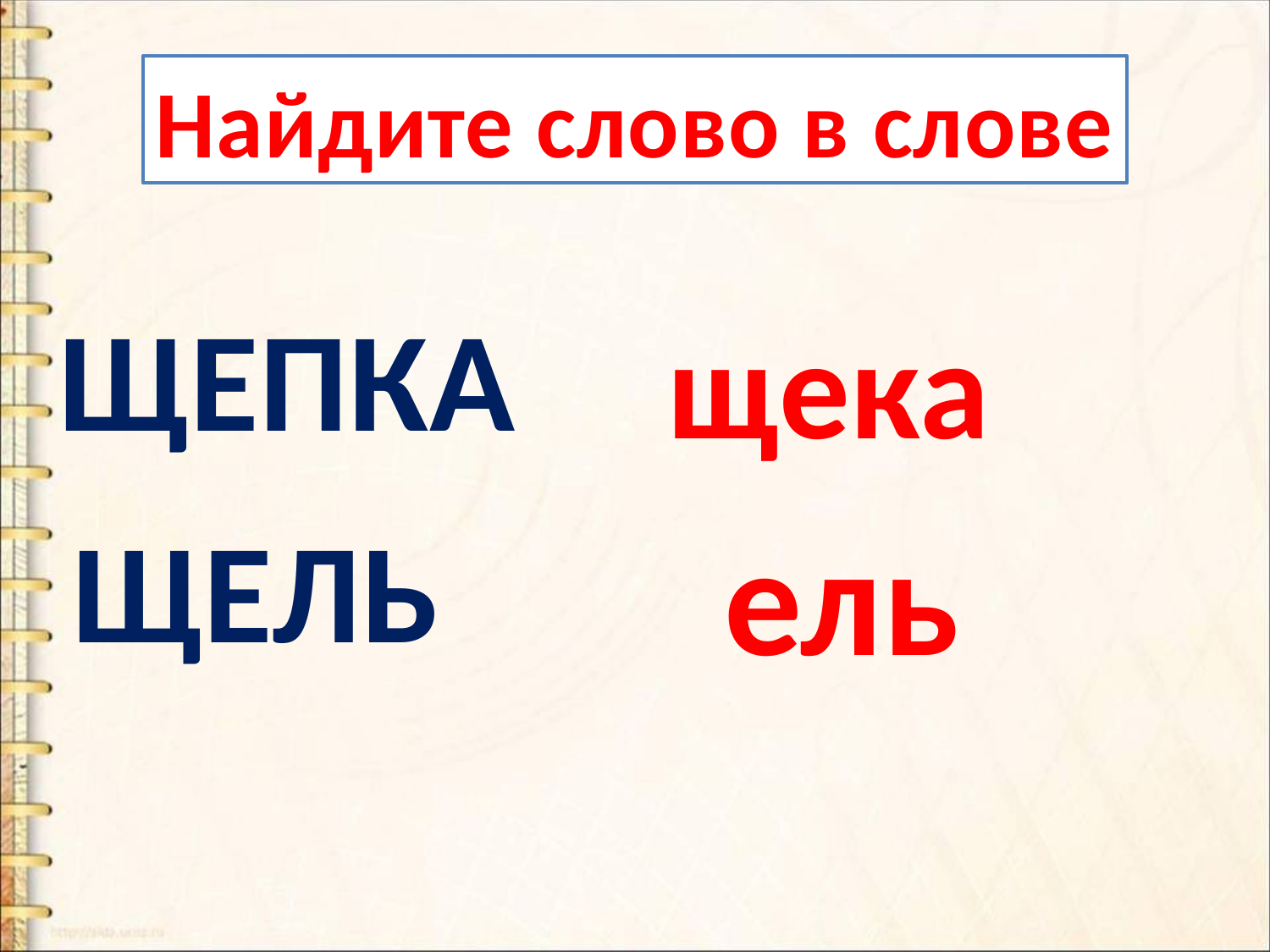

Найдите слово в слове
ЩЕПКА
щека
ель
ЩЕЛЬ